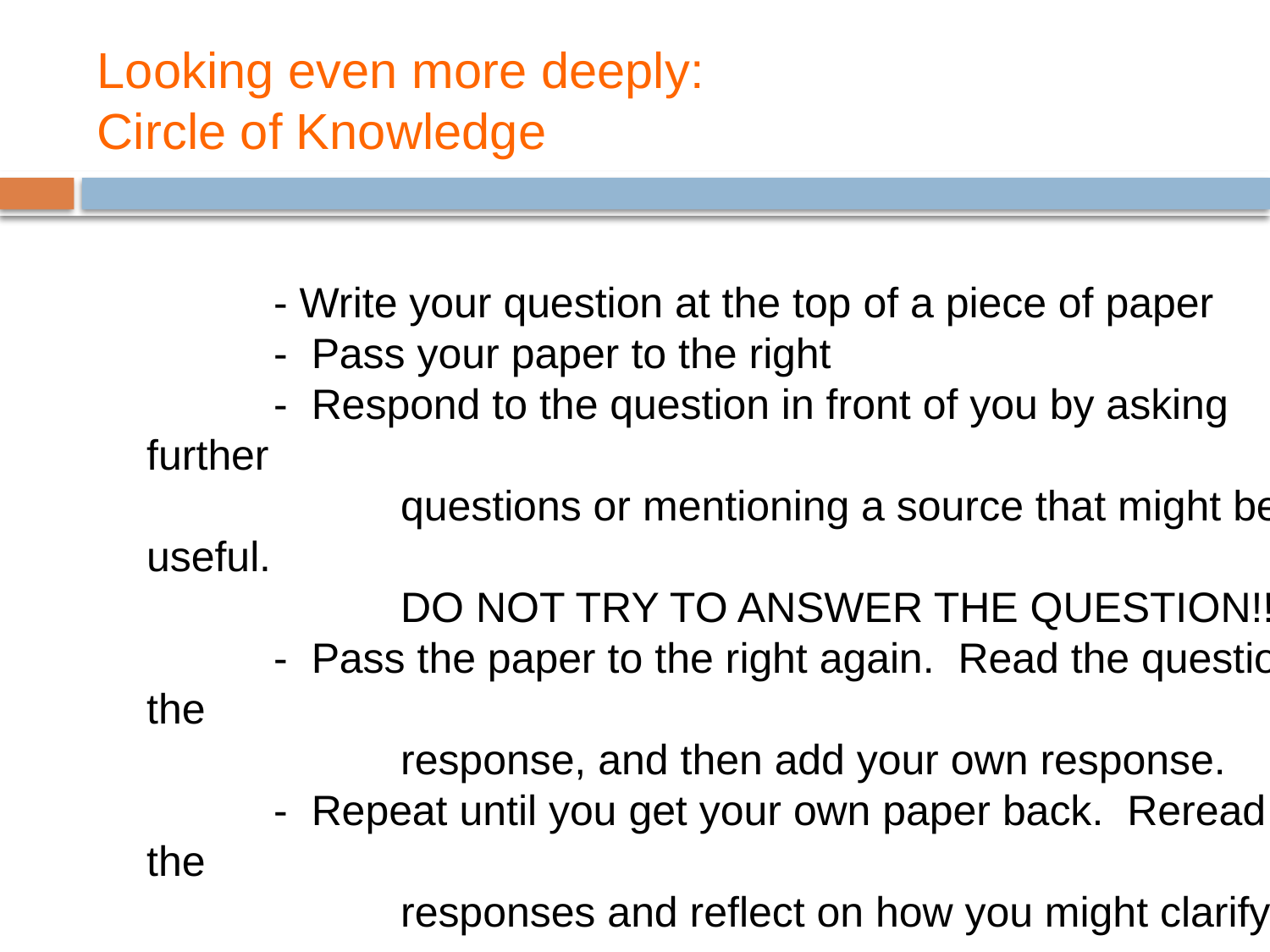

# Looking even more deeply: Circle of Knowledge

	- Write your question at the top of a piece of paper
	-  Pass your paper to the right
	-  Respond to the question in front of you by asking further
		questions or mentioning a source that might be useful.
		DO NOT TRY TO ANSWER THE QUESTION!!
	-  Pass the paper to the right again.  Read the question, the
		response, and then add your own response.
	-  Repeat until you get your own paper back.  Reread all the
		responses and reflect on how you might clarify your
		question.
	- Write out your new question and clarifying subquestions